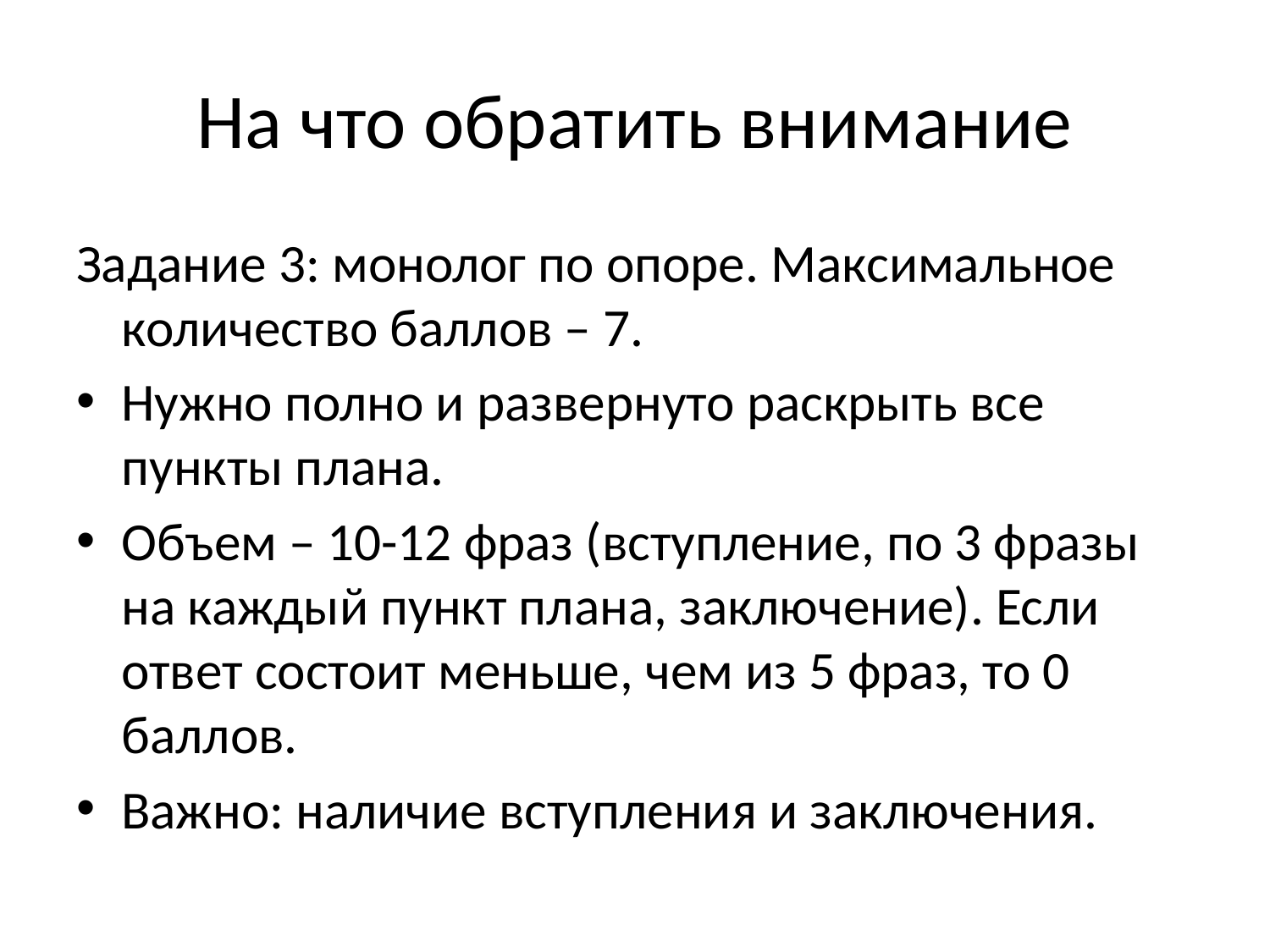

# На что обратить внимание
Задание 3: монолог по опоре. Максимальное количество баллов – 7.
Нужно полно и развернуто раскрыть все пункты плана.
Объем – 10-12 фраз (вступление, по 3 фразы на каждый пункт плана, заключение). Если ответ состоит меньше, чем из 5 фраз, то 0 баллов.
Важно: наличие вступления и заключения.